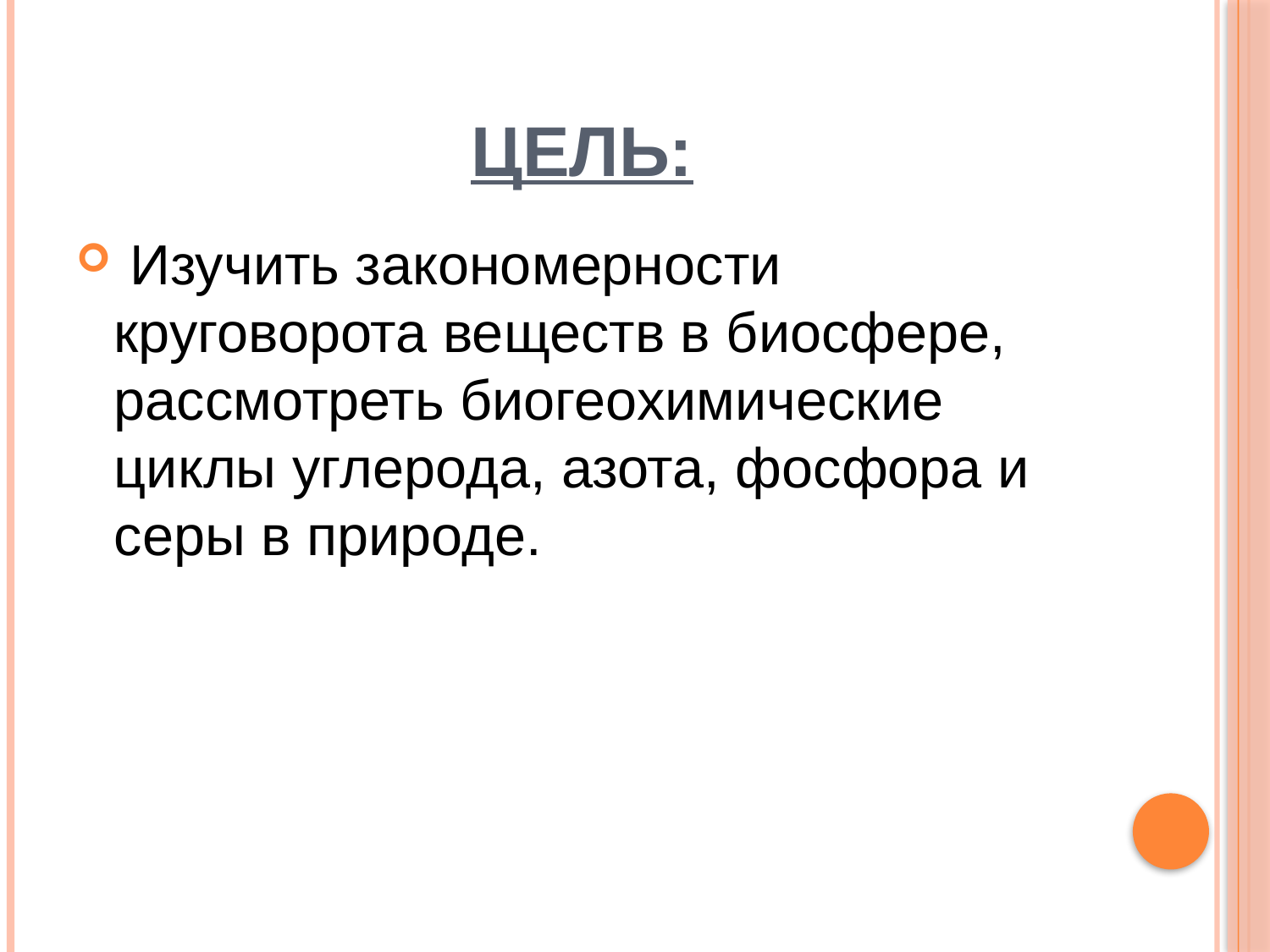

# Цель:
 Изучить закономерности круговорота веществ в биосфере, рассмотреть биогеохимические циклы углерода, азота, фосфора и серы в природе.